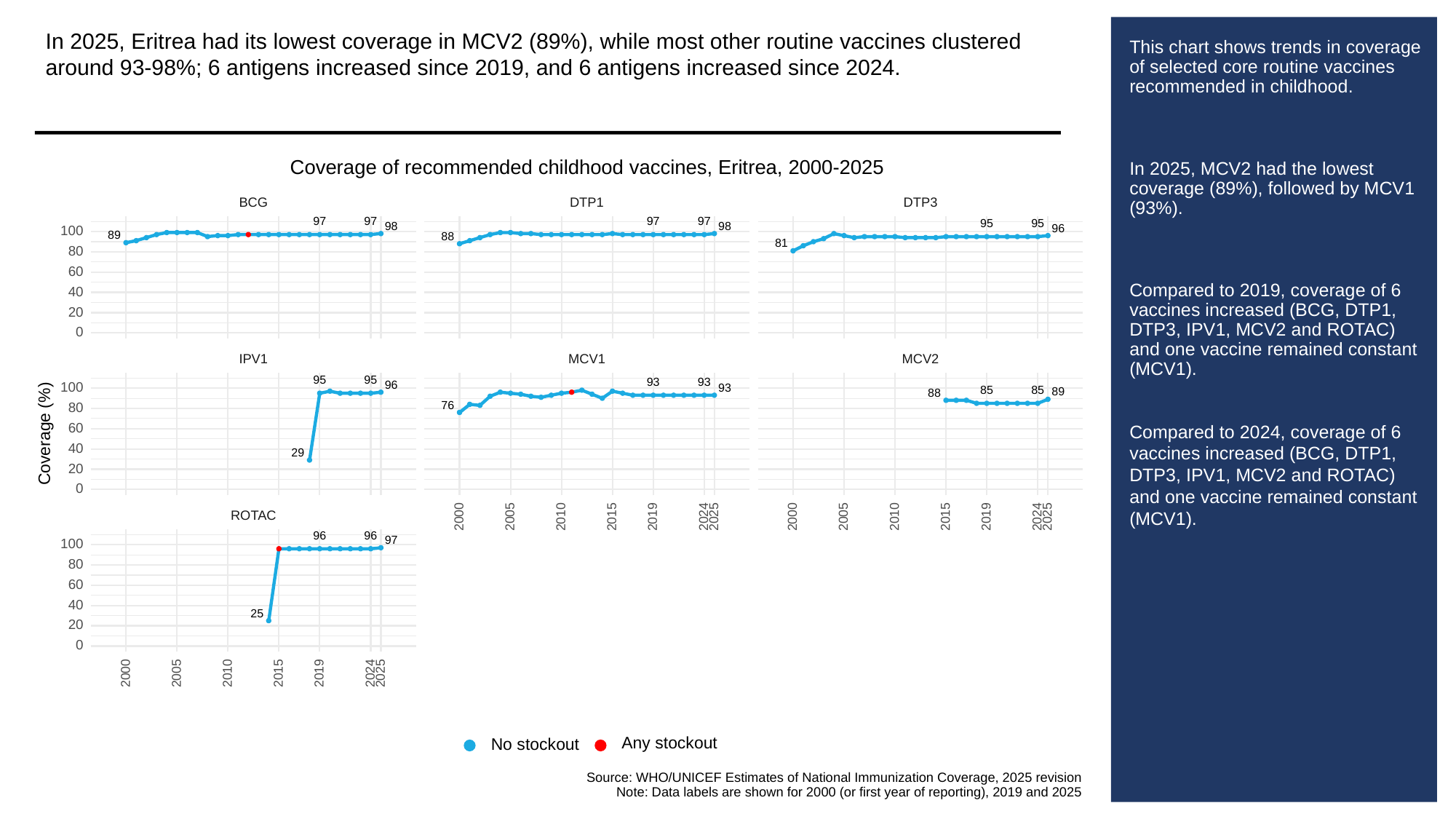

In 2025, Eritrea had its lowest coverage in MCV2 (89%), while most other routine vaccines clustered around 93-98%; 6 antigens increased since 2019, and 6 antigens increased since 2024.
# This chart shows trends in coverage of selected core routine vaccines recommended in childhood.

In 2025, MCV2 had the lowest coverage (89%), followed by MCV1 (93%).

Compared to 2019, coverage of 6 vaccines increased (BCG, DTP1, DTP3, IPV1, MCV2 and ROTAC) and one vaccine remained constant (MCV1).

Compared to 2024, coverage of 6 vaccines increased (BCG, DTP1, DTP3, IPV1, MCV2 and ROTAC) and one vaccine remained constant (MCV1).

Coverage of recommended childhood vaccines, Eritrea, 2000-2025
BCG
DTP3
DTP1

97
97
97
97
95
95

98
98
96
100

89

88

81

80

60

40

20

0

MCV1
MCV2
IPV1

95
95

93
93
96
100
93
85
85

89

88

76

80

60
Coverage (%)

40

29

20

0

ROTAC
2000
2005
2010
2015
2019
2024
2025
2000
2005
2010
2015
2019
2024
2025

96
96

97
100

80

60

40

25

20

0

2000
2005
2010
2015
2019
2024
2025
Any stockout
No stockout

Source: WHO/UNICEF Estimates of National Immunization Coverage, 2025 revision
Note: Data labels are shown for 2000 (or first year of reporting), 2019 and 2025